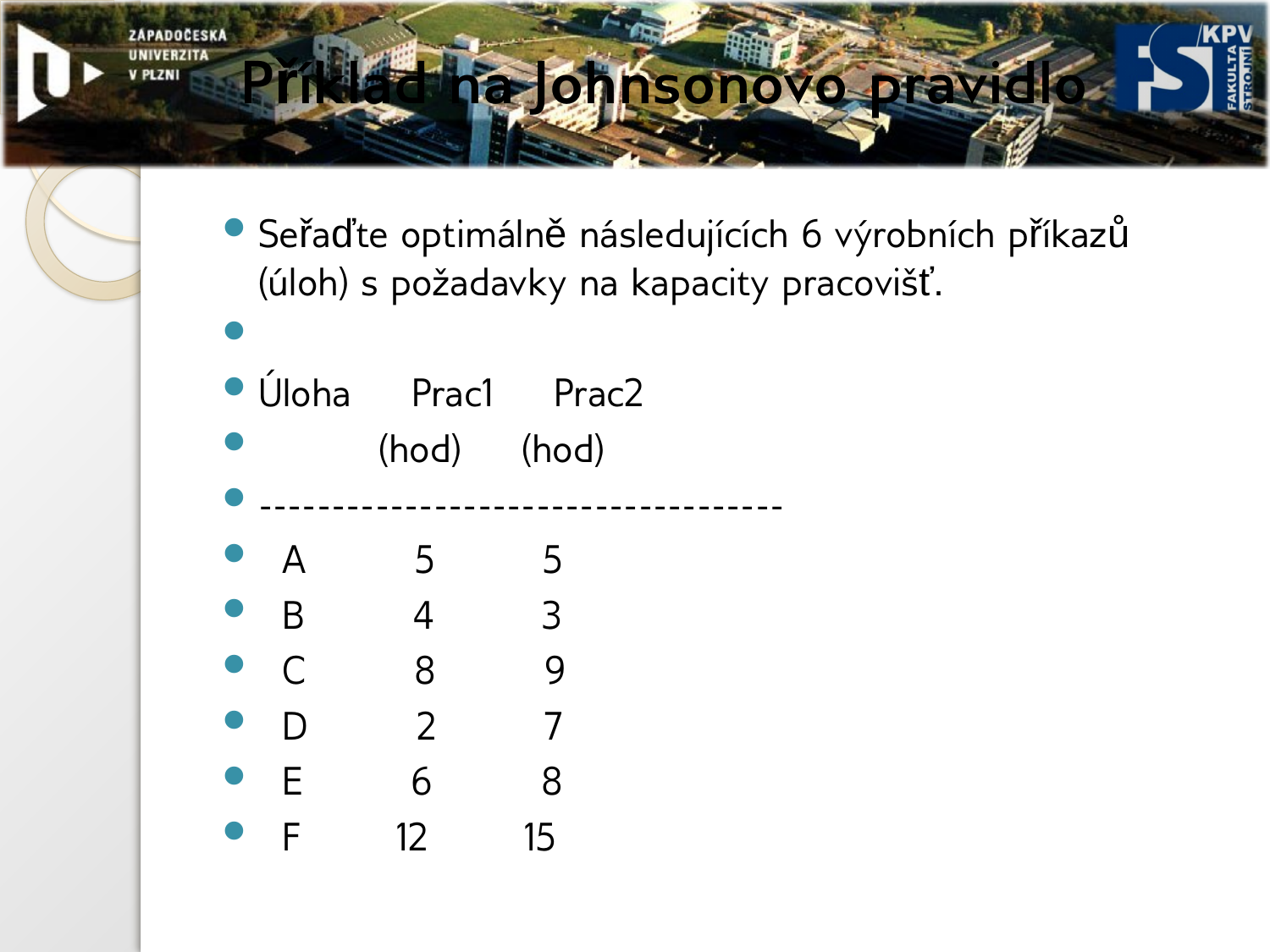

# Příklad na Johnsonovo pravidlo
Seřaďte optimálně následujících 6 výrobních příkazů (úloh) s požadavky na kapacity pracovišť.

Úloha     Prac1     Prac2
          (hod)     (hod)
------------------------------------
  A         5         5
  B         4         3
  C         8         9
  D         2         7
  E         6         8
  F        12        15